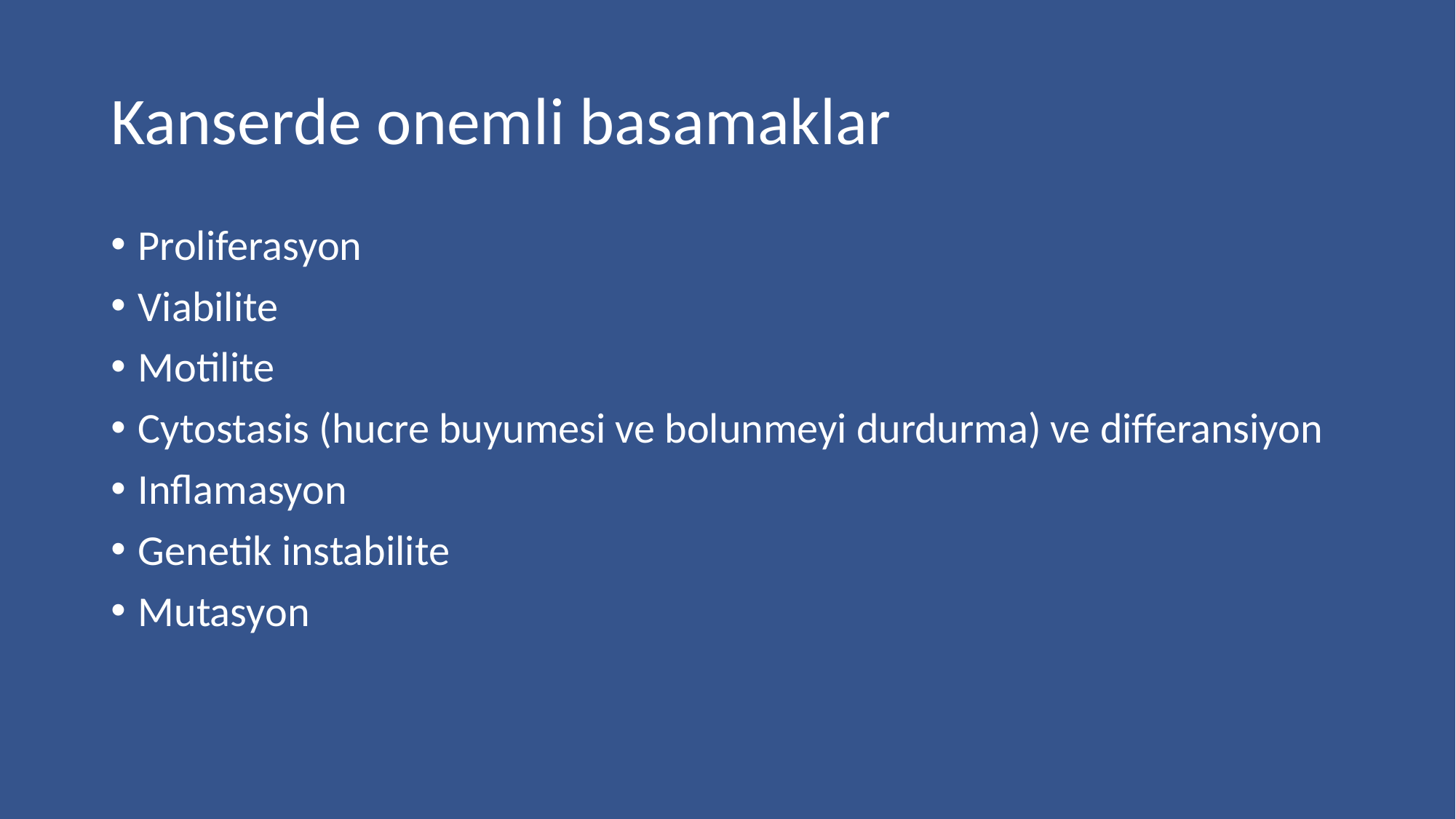

# Kanserde onemli basamaklar
Proliferasyon
Viabilite
Motilite
Cytostasis (hucre buyumesi ve bolunmeyi durdurma) ve differansiyon
Inflamasyon
Genetik instabilite
Mutasyon